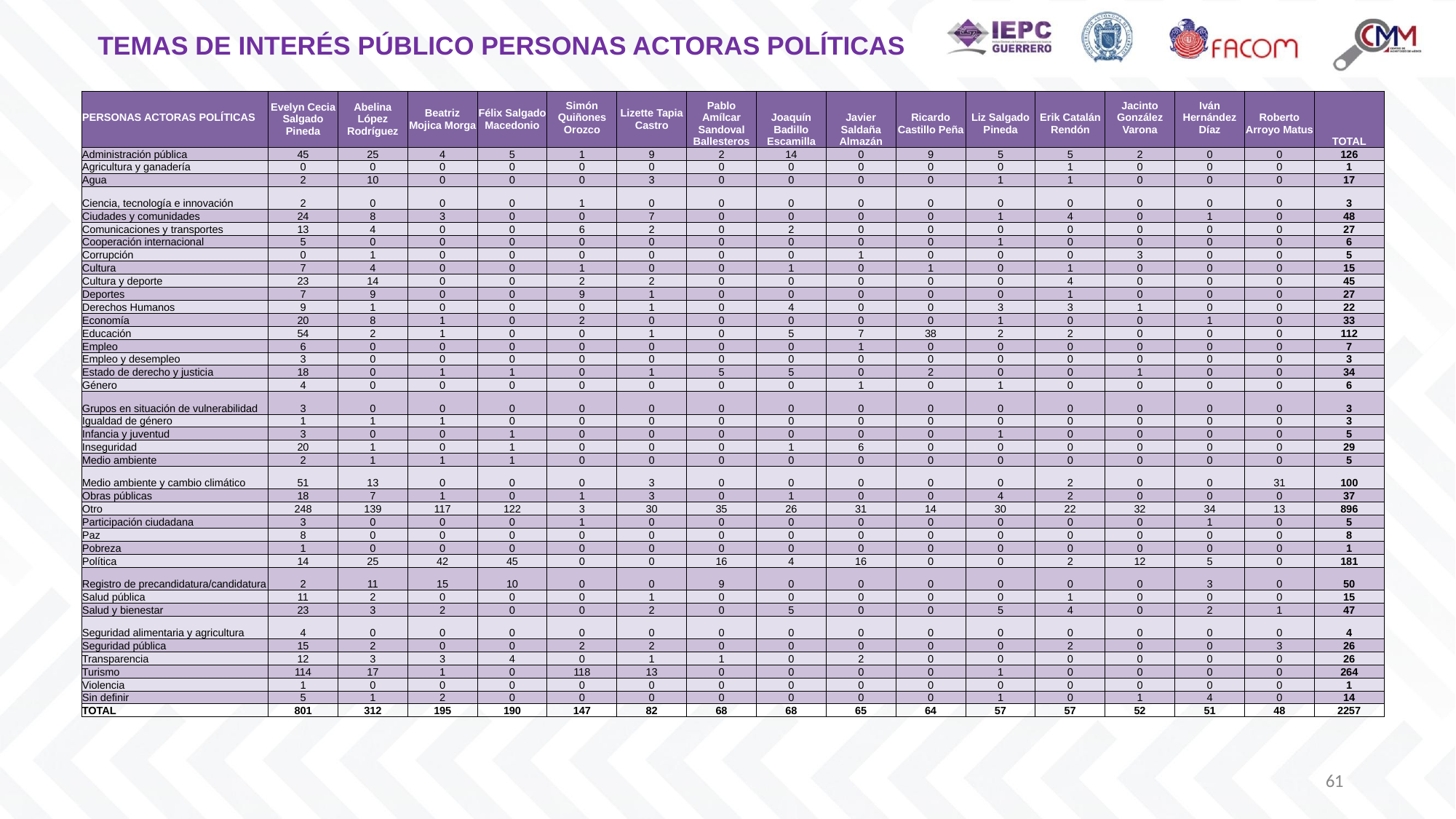

TEMAS DE INTERÉS PÚBLICO PERSONAS ACTORAS POLÍTICAS
| PERSONAS ACTORAS POLÍTICAS | Evelyn Cecia Salgado Pineda | Abelina López Rodríguez | Beatriz Mojica Morga | Félix Salgado Macedonio | Simón Quiñones Orozco | Lizette Tapia Castro | Pablo Amílcar Sandoval Ballesteros | Joaquín Badillo Escamilla | Javier Saldaña Almazán | Ricardo Castillo Peña | Liz Salgado Pineda | Erik Catalán Rendón | Jacinto González Varona | Iván Hernández Díaz | Roberto Arroyo Matus | TOTAL |
| --- | --- | --- | --- | --- | --- | --- | --- | --- | --- | --- | --- | --- | --- | --- | --- | --- |
| Administración pública | 45 | 25 | 4 | 5 | 1 | 9 | 2 | 14 | 0 | 9 | 5 | 5 | 2 | 0 | 0 | 126 |
| Agricultura y ganadería | 0 | 0 | 0 | 0 | 0 | 0 | 0 | 0 | 0 | 0 | 0 | 1 | 0 | 0 | 0 | 1 |
| Agua | 2 | 10 | 0 | 0 | 0 | 3 | 0 | 0 | 0 | 0 | 1 | 1 | 0 | 0 | 0 | 17 |
| Ciencia, tecnología e innovación | 2 | 0 | 0 | 0 | 1 | 0 | 0 | 0 | 0 | 0 | 0 | 0 | 0 | 0 | 0 | 3 |
| Ciudades y comunidades | 24 | 8 | 3 | 0 | 0 | 7 | 0 | 0 | 0 | 0 | 1 | 4 | 0 | 1 | 0 | 48 |
| Comunicaciones y transportes | 13 | 4 | 0 | 0 | 6 | 2 | 0 | 2 | 0 | 0 | 0 | 0 | 0 | 0 | 0 | 27 |
| Cooperación internacional | 5 | 0 | 0 | 0 | 0 | 0 | 0 | 0 | 0 | 0 | 1 | 0 | 0 | 0 | 0 | 6 |
| Corrupción | 0 | 1 | 0 | 0 | 0 | 0 | 0 | 0 | 1 | 0 | 0 | 0 | 3 | 0 | 0 | 5 |
| Cultura | 7 | 4 | 0 | 0 | 1 | 0 | 0 | 1 | 0 | 1 | 0 | 1 | 0 | 0 | 0 | 15 |
| Cultura y deporte | 23 | 14 | 0 | 0 | 2 | 2 | 0 | 0 | 0 | 0 | 0 | 4 | 0 | 0 | 0 | 45 |
| Deportes | 7 | 9 | 0 | 0 | 9 | 1 | 0 | 0 | 0 | 0 | 0 | 1 | 0 | 0 | 0 | 27 |
| Derechos Humanos | 9 | 1 | 0 | 0 | 0 | 1 | 0 | 4 | 0 | 0 | 3 | 3 | 1 | 0 | 0 | 22 |
| Economía | 20 | 8 | 1 | 0 | 2 | 0 | 0 | 0 | 0 | 0 | 1 | 0 | 0 | 1 | 0 | 33 |
| Educación | 54 | 2 | 1 | 0 | 0 | 1 | 0 | 5 | 7 | 38 | 2 | 2 | 0 | 0 | 0 | 112 |
| Empleo | 6 | 0 | 0 | 0 | 0 | 0 | 0 | 0 | 1 | 0 | 0 | 0 | 0 | 0 | 0 | 7 |
| Empleo y desempleo | 3 | 0 | 0 | 0 | 0 | 0 | 0 | 0 | 0 | 0 | 0 | 0 | 0 | 0 | 0 | 3 |
| Estado de derecho y justicia | 18 | 0 | 1 | 1 | 0 | 1 | 5 | 5 | 0 | 2 | 0 | 0 | 1 | 0 | 0 | 34 |
| Género | 4 | 0 | 0 | 0 | 0 | 0 | 0 | 0 | 1 | 0 | 1 | 0 | 0 | 0 | 0 | 6 |
| Grupos en situación de vulnerabilidad | 3 | 0 | 0 | 0 | 0 | 0 | 0 | 0 | 0 | 0 | 0 | 0 | 0 | 0 | 0 | 3 |
| Igualdad de género | 1 | 1 | 1 | 0 | 0 | 0 | 0 | 0 | 0 | 0 | 0 | 0 | 0 | 0 | 0 | 3 |
| Infancia y juventud | 3 | 0 | 0 | 1 | 0 | 0 | 0 | 0 | 0 | 0 | 1 | 0 | 0 | 0 | 0 | 5 |
| Inseguridad | 20 | 1 | 0 | 1 | 0 | 0 | 0 | 1 | 6 | 0 | 0 | 0 | 0 | 0 | 0 | 29 |
| Medio ambiente | 2 | 1 | 1 | 1 | 0 | 0 | 0 | 0 | 0 | 0 | 0 | 0 | 0 | 0 | 0 | 5 |
| Medio ambiente y cambio climático | 51 | 13 | 0 | 0 | 0 | 3 | 0 | 0 | 0 | 0 | 0 | 2 | 0 | 0 | 31 | 100 |
| Obras públicas | 18 | 7 | 1 | 0 | 1 | 3 | 0 | 1 | 0 | 0 | 4 | 2 | 0 | 0 | 0 | 37 |
| Otro | 248 | 139 | 117 | 122 | 3 | 30 | 35 | 26 | 31 | 14 | 30 | 22 | 32 | 34 | 13 | 896 |
| Participación ciudadana | 3 | 0 | 0 | 0 | 1 | 0 | 0 | 0 | 0 | 0 | 0 | 0 | 0 | 1 | 0 | 5 |
| Paz | 8 | 0 | 0 | 0 | 0 | 0 | 0 | 0 | 0 | 0 | 0 | 0 | 0 | 0 | 0 | 8 |
| Pobreza | 1 | 0 | 0 | 0 | 0 | 0 | 0 | 0 | 0 | 0 | 0 | 0 | 0 | 0 | 0 | 1 |
| Política | 14 | 25 | 42 | 45 | 0 | 0 | 16 | 4 | 16 | 0 | 0 | 2 | 12 | 5 | 0 | 181 |
| Registro de precandidatura/candidatura | 2 | 11 | 15 | 10 | 0 | 0 | 9 | 0 | 0 | 0 | 0 | 0 | 0 | 3 | 0 | 50 |
| Salud pública | 11 | 2 | 0 | 0 | 0 | 1 | 0 | 0 | 0 | 0 | 0 | 1 | 0 | 0 | 0 | 15 |
| Salud y bienestar | 23 | 3 | 2 | 0 | 0 | 2 | 0 | 5 | 0 | 0 | 5 | 4 | 0 | 2 | 1 | 47 |
| Seguridad alimentaria y agricultura | 4 | 0 | 0 | 0 | 0 | 0 | 0 | 0 | 0 | 0 | 0 | 0 | 0 | 0 | 0 | 4 |
| Seguridad pública | 15 | 2 | 0 | 0 | 2 | 2 | 0 | 0 | 0 | 0 | 0 | 2 | 0 | 0 | 3 | 26 |
| Transparencia | 12 | 3 | 3 | 4 | 0 | 1 | 1 | 0 | 2 | 0 | 0 | 0 | 0 | 0 | 0 | 26 |
| Turismo | 114 | 17 | 1 | 0 | 118 | 13 | 0 | 0 | 0 | 0 | 1 | 0 | 0 | 0 | 0 | 264 |
| Violencia | 1 | 0 | 0 | 0 | 0 | 0 | 0 | 0 | 0 | 0 | 0 | 0 | 0 | 0 | 0 | 1 |
| Sin definir | 5 | 1 | 2 | 0 | 0 | 0 | 0 | 0 | 0 | 0 | 1 | 0 | 1 | 4 | 0 | 14 |
| TOTAL | 801 | 312 | 195 | 190 | 147 | 82 | 68 | 68 | 65 | 64 | 57 | 57 | 52 | 51 | 48 | 2257 |
61